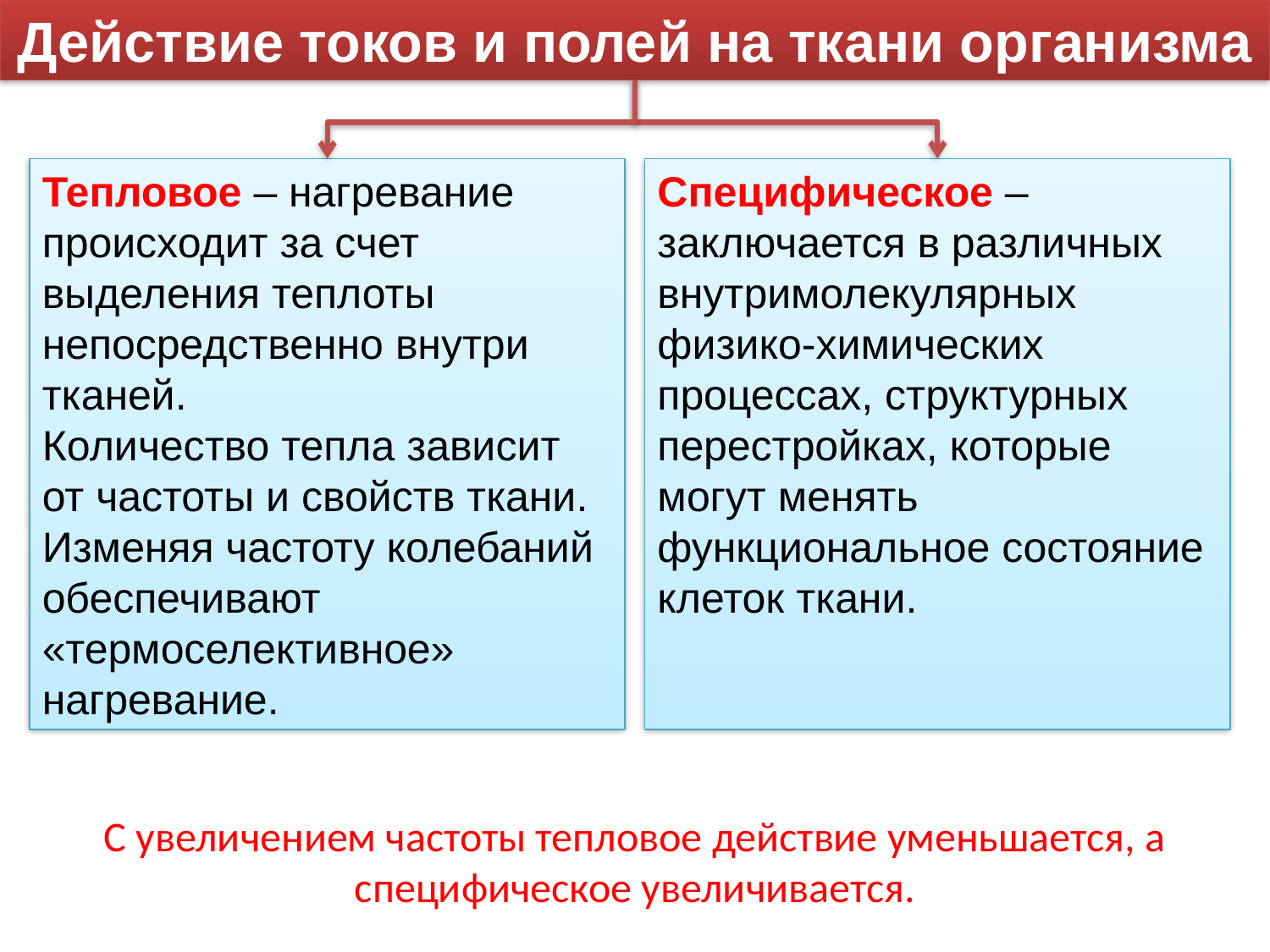

Действие токов и полей на ткани организма
Тепловое – нагревание происходит за счет выделения теплоты непосредственно внутри тканей.
Количество тепла зависит от частоты и свойств ткани. Изменяя частоту колебаний обеспечивают «термоселективное» нагревание.
Специфическое – заключается в различных внутримолекулярных физико-химических процессах, структурных перестройках, которые могут менять функциональное состояние клеток ткани.

С увеличением частоты тепловое действие уменьшается, а специфическое увеличивается.